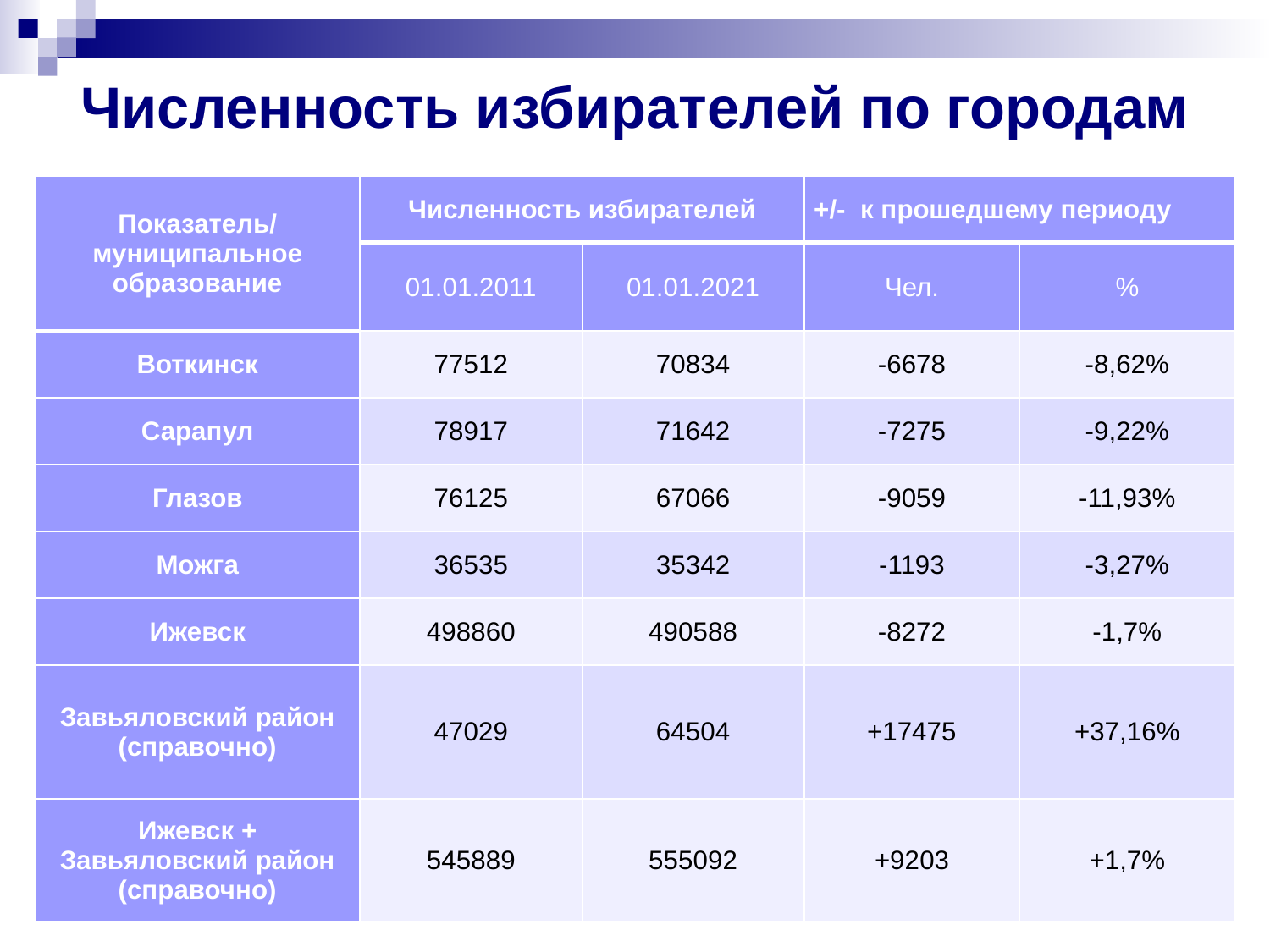

# Численность избирателей по городам
| Показатель/ муниципальное образование | Численность избирателей |  | +/- к прошедшему периоду |  |
| --- | --- | --- | --- | --- |
|  | 01.01.2011 | 01.01.2021 | Чел. | % |
| Воткинск | 77512 | 70834 | -6678 | -8,62% |
| Сарапул | 78917 | 71642 | -7275 | -9,22% |
| Глазов | 76125 | 67066 | -9059 | -11,93% |
| Можга | 36535 | 35342 | -1193 | -3,27% |
| Ижевск | 498860 | 490588 | -8272 | -1,7% |
| Завьяловский район (справочно) | 47029 | 64504 | +17475 | +37,16% |
| Ижевск + Завьяловский район (справочно) | 545889 | 555092 | +9203 | +1,7% |